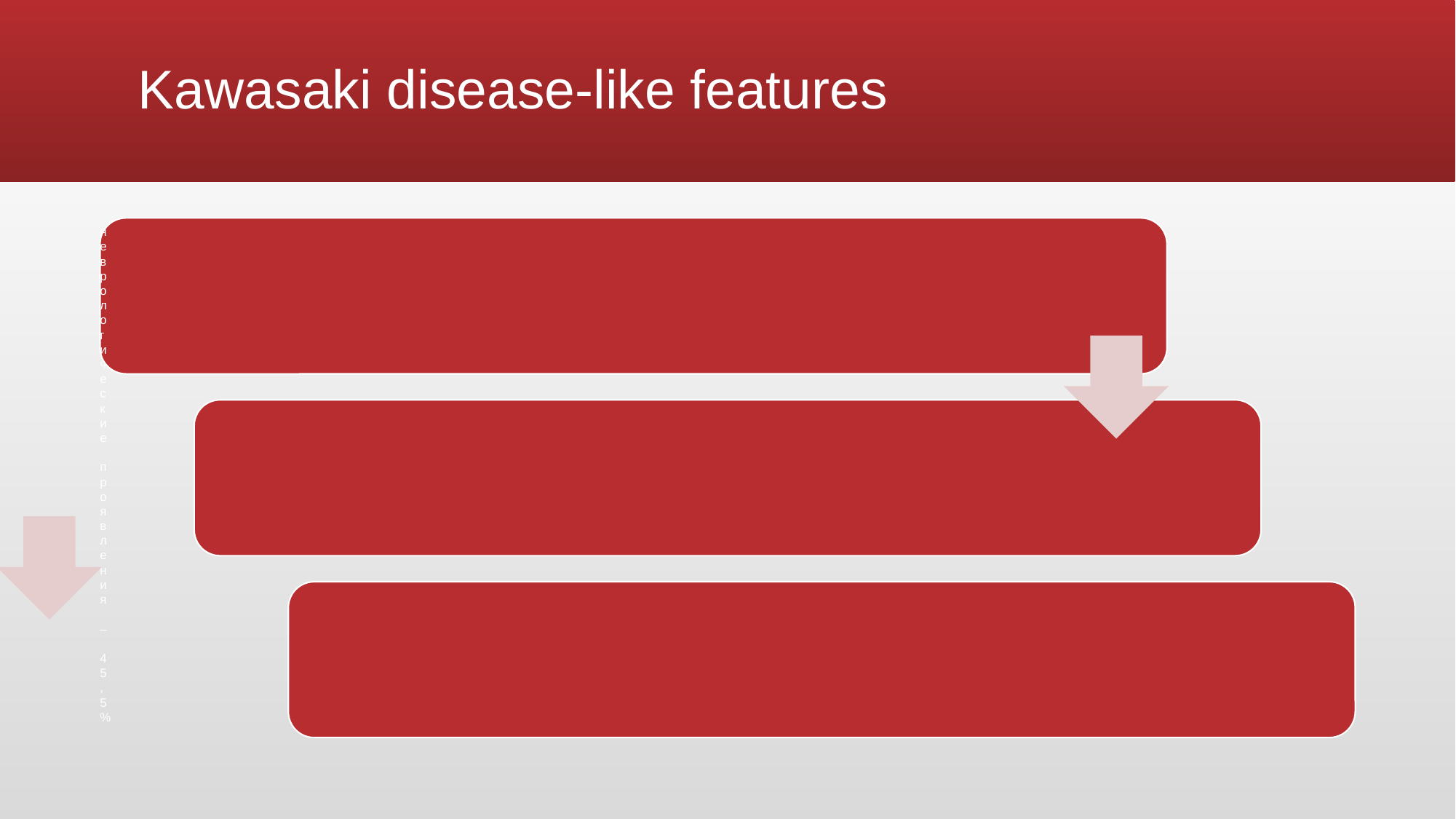

# Kawasaki disease-like features
неврологические проявления – 45,5%